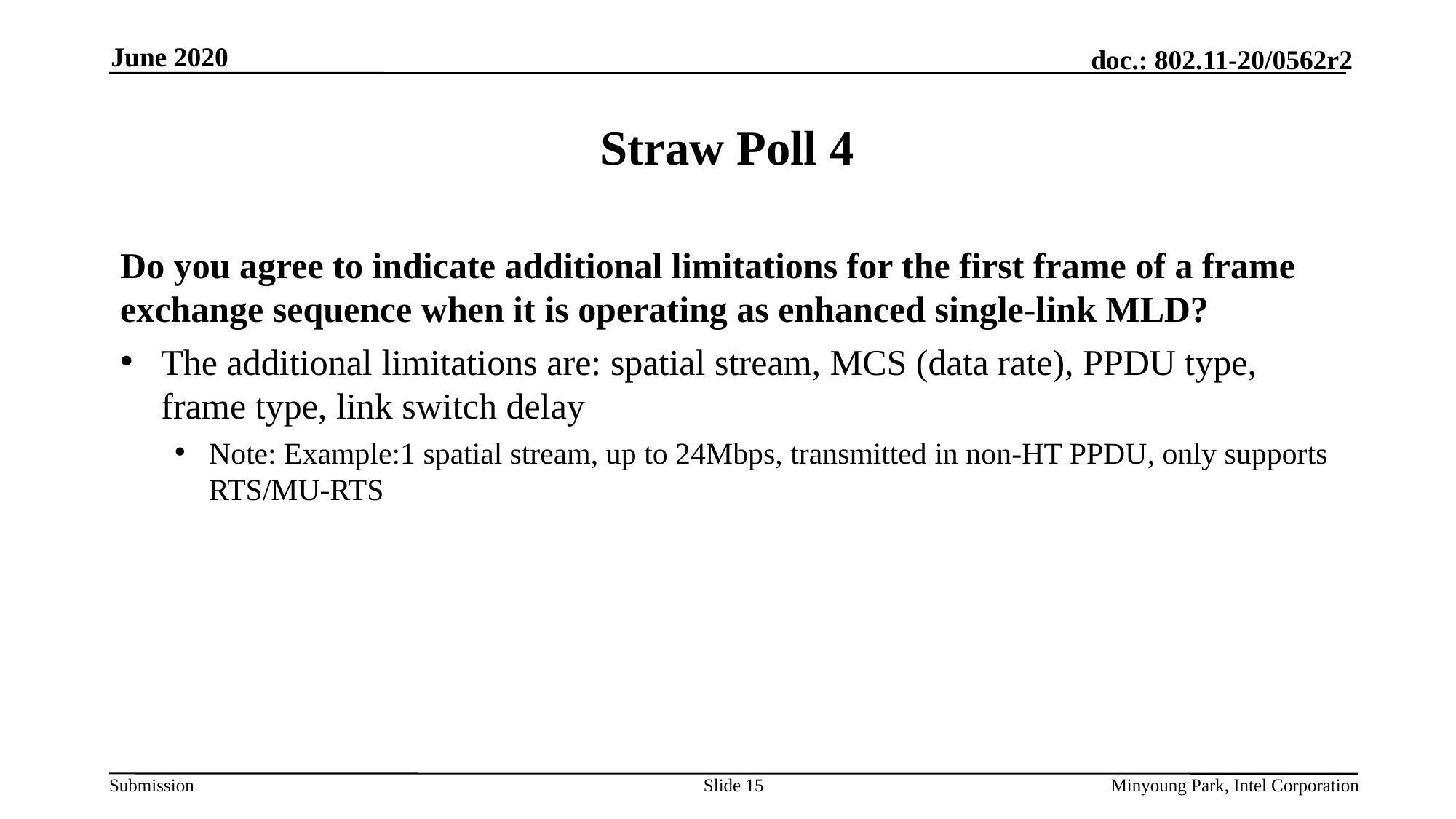

June 2020
# Straw Poll 4
Do you agree to indicate additional limitations for the first frame of a frame exchange sequence when it is operating as enhanced single-link MLD?
The additional limitations are: spatial stream, MCS (data rate), PPDU type, frame type, link switch delay
Note: Example:1 spatial stream, up to 24Mbps, transmitted in non-HT PPDU, only supports RTS/MU-RTS

Slide 15
Minyoung Park, Intel Corporation